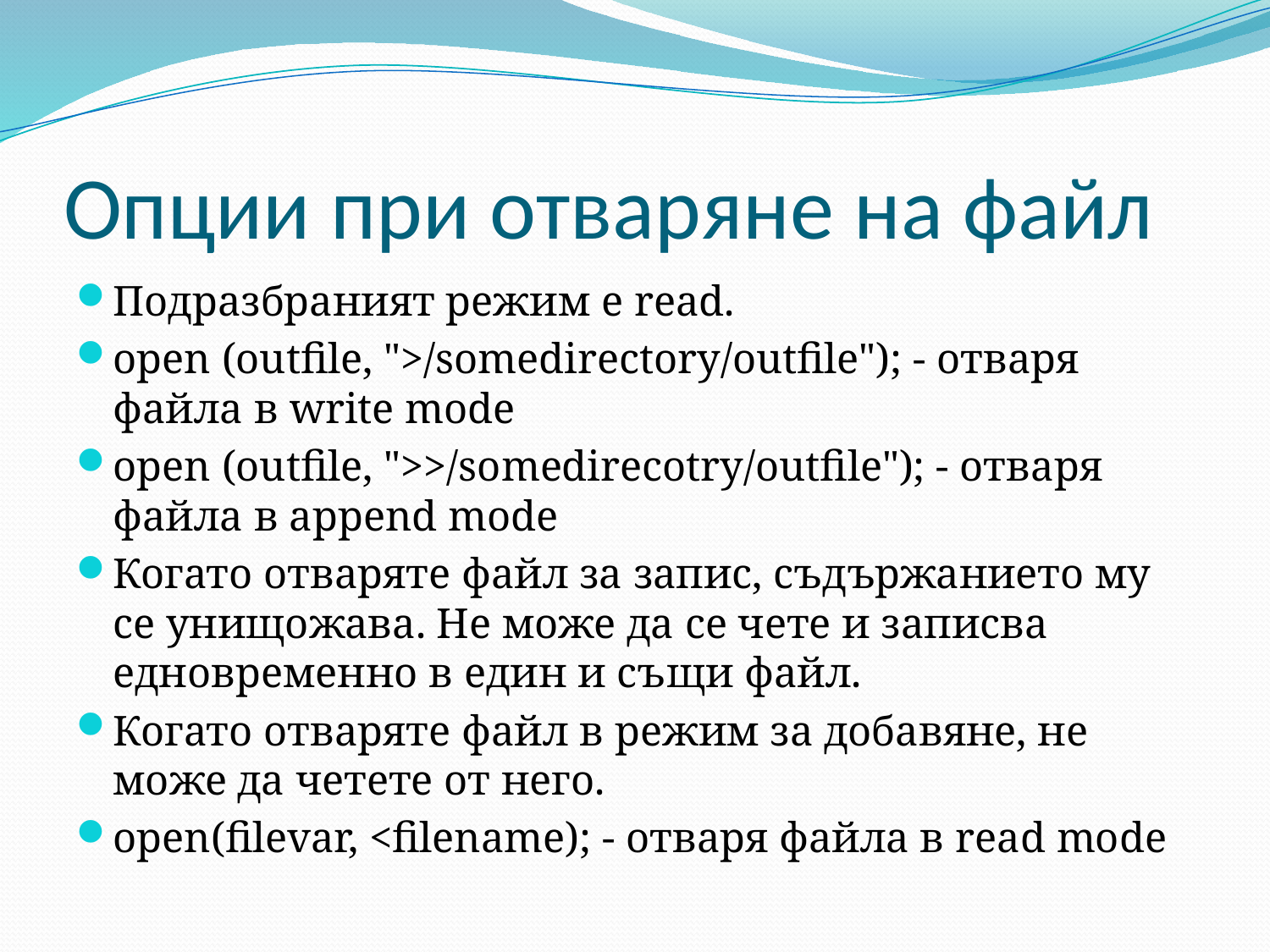

# Опции при отваряне на файл
Подразбраният режим е read.
open (outfile, ">/somedirectory/outfile"); - отваря файла в write mode
open (outfile, ">>/somedirecotry/outfile"); - отваря файла в append mode
Когато отваряте файл за запис, съдържанието му се унищожава. Не може да се чете и записва едновременно в един и същи файл.
Когато отваряте файл в режим за добавяне, не може да четете от него.
open(filevar, <filename); - отваря файла в read mode